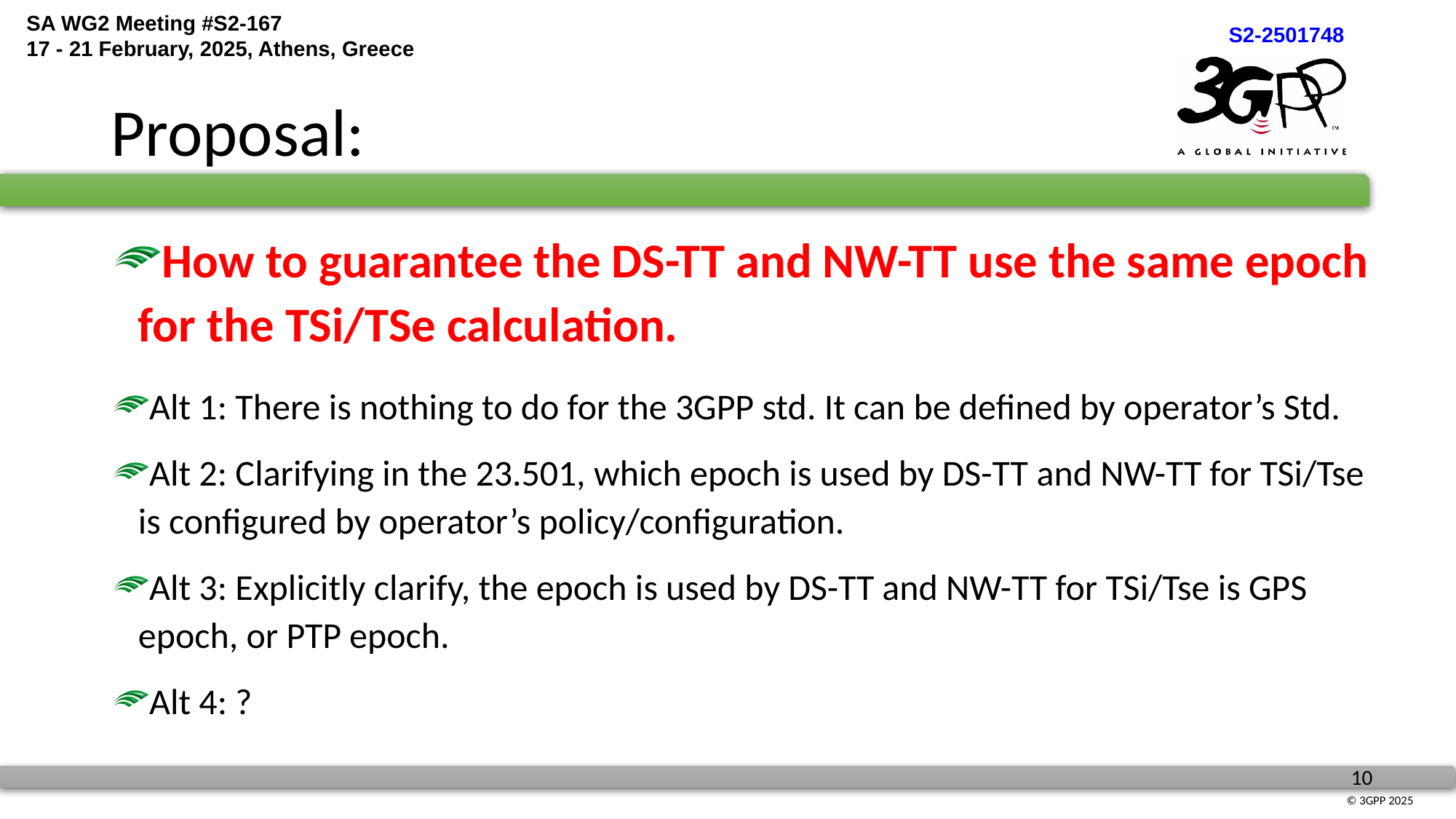

# Proposal:
How to guarantee the DS-TT and NW-TT use the same epoch for the TSi/TSe calculation.
Alt 1: There is nothing to do for the 3GPP std. It can be defined by operator’s Std.
Alt 2: Clarifying in the 23.501, which epoch is used by DS-TT and NW-TT for TSi/Tse is configured by operator’s policy/configuration.
Alt 3: Explicitly clarify, the epoch is used by DS-TT and NW-TT for TSi/Tse is GPS epoch, or PTP epoch.
Alt 4: ?